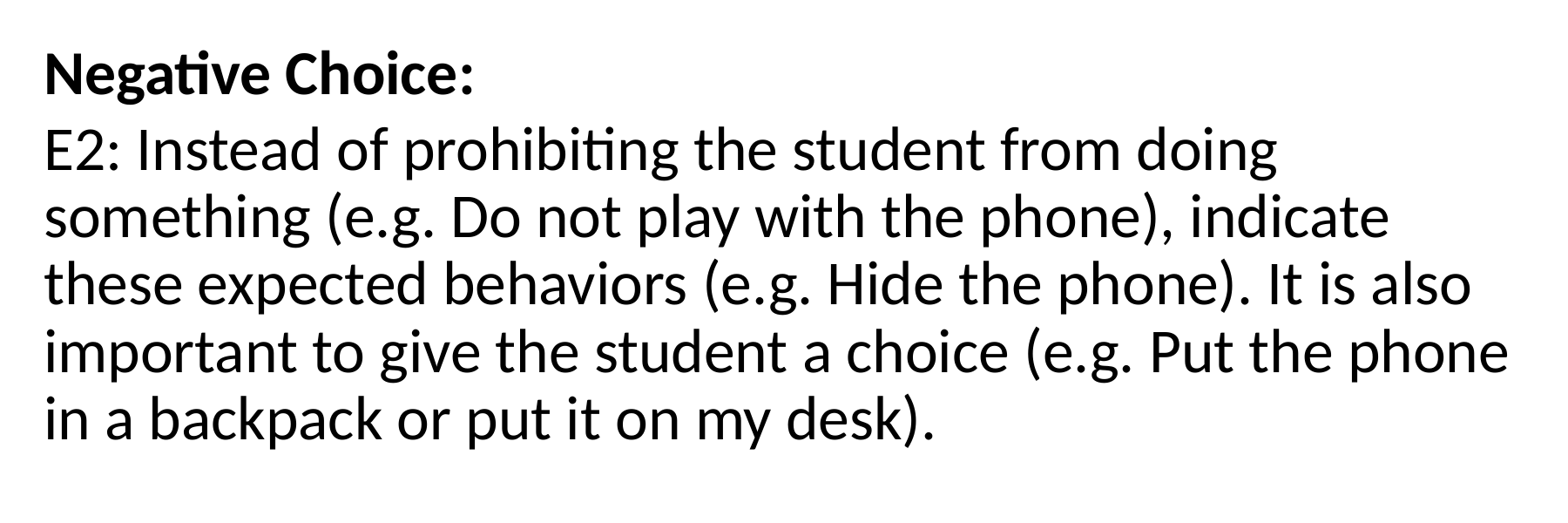

Negative Choice:
E2: Instead of prohibiting the student from doing something (e.g. Do not play with the phone), indicate these expected behaviors (e.g. Hide the phone). It is also important to give the student a choice (e.g. Put the phone in a backpack or put it on my desk).